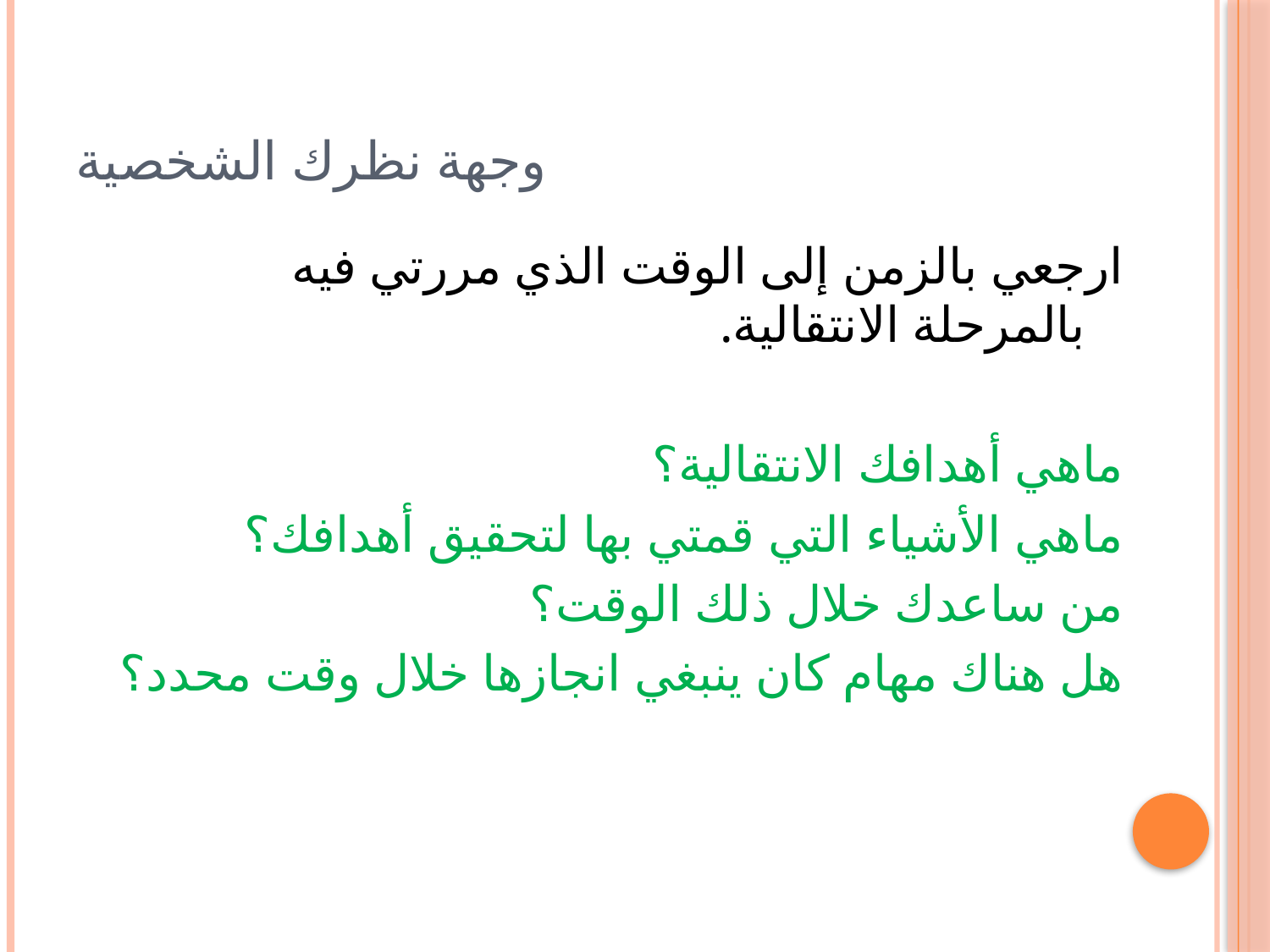

# وجهة نظرك الشخصية
ارجعي بالزمن إلى الوقت الذي مررتي فيه بالمرحلة الانتقالية.

ماهي أهدافك الانتقالية؟
ماهي الأشياء التي قمتي بها لتحقيق أهدافك؟
من ساعدك خلال ذلك الوقت؟
هل هناك مهام كان ينبغي انجازها خلال وقت محدد؟